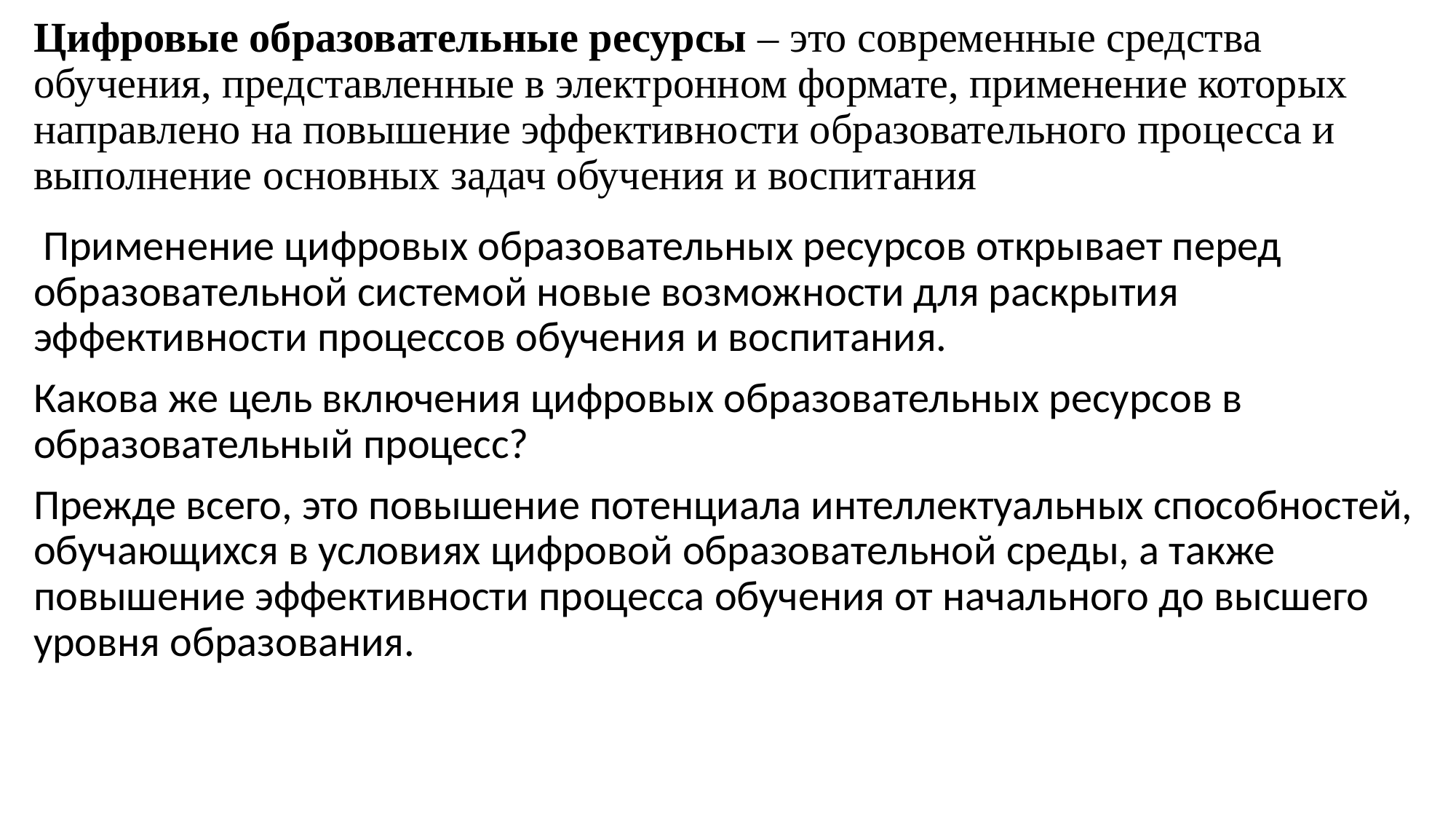

# Цифровые образовательные ресурсы – это современные средства обучения, представленные в электронном формате, применение которых направлено на повышение эффективности образовательного процесса и выполнение основных задач обучения и воспитания
 Применение цифровых образовательных ресурсов открывает перед образовательной системой новые возможности для раскрытия эффективности процессов обучения и воспитания.
Какова же цель включения цифровых образовательных ресурсов в образовательный процесс?
Прежде всего, это повышение потенциала интеллектуальных способностей, обучающихся в условиях цифровой образовательной среды, а также повышение эффективности процесса обучения от начального до высшего уровня образования.